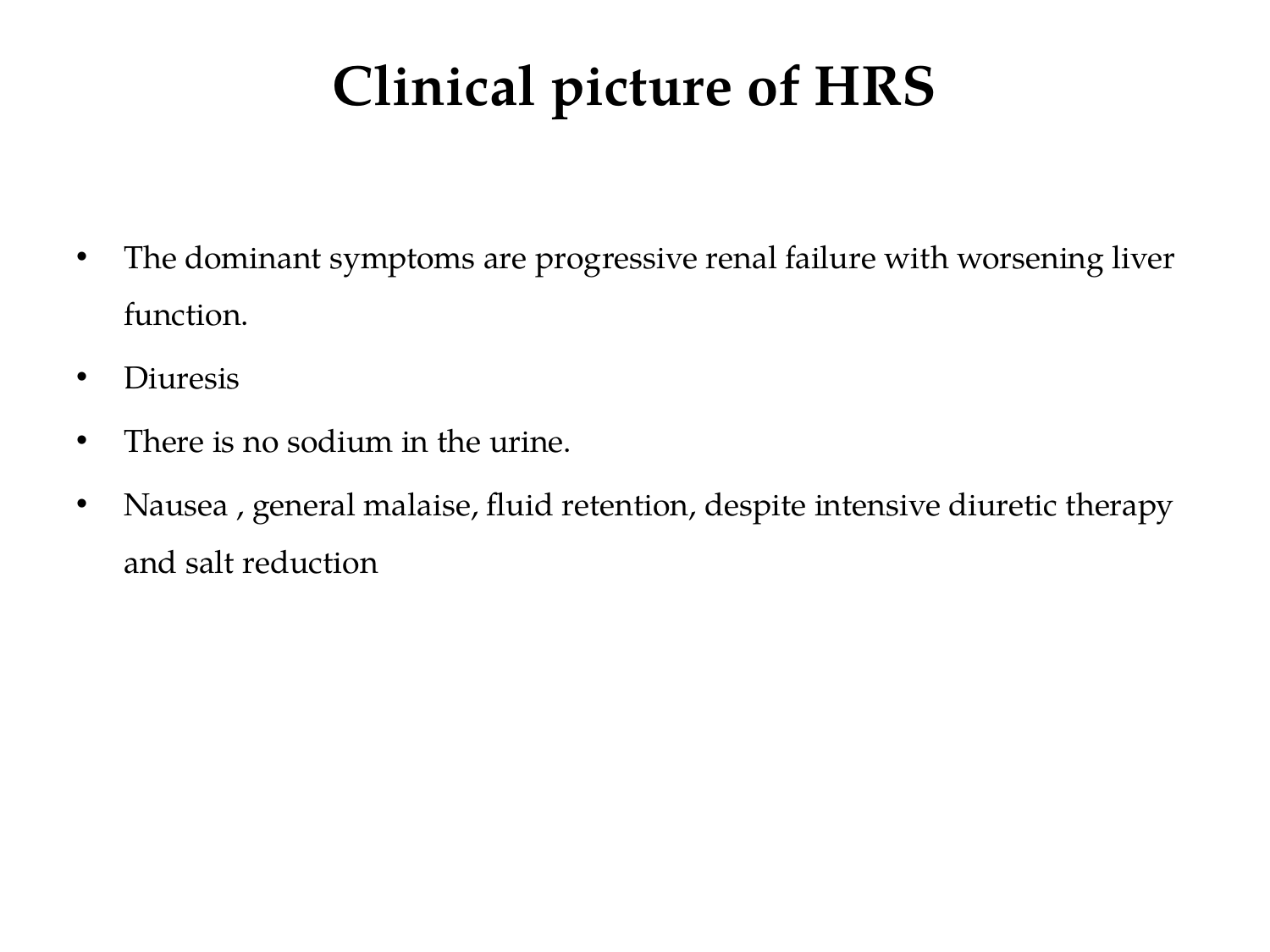

# Clinical picture of HRS
The dominant symptoms are progressive renal failure with worsening liver function.
Diuresis
There is no sodium in the urine.
Nausea , general malaise, fluid retention, despite intensive diuretic therapy and salt reduction